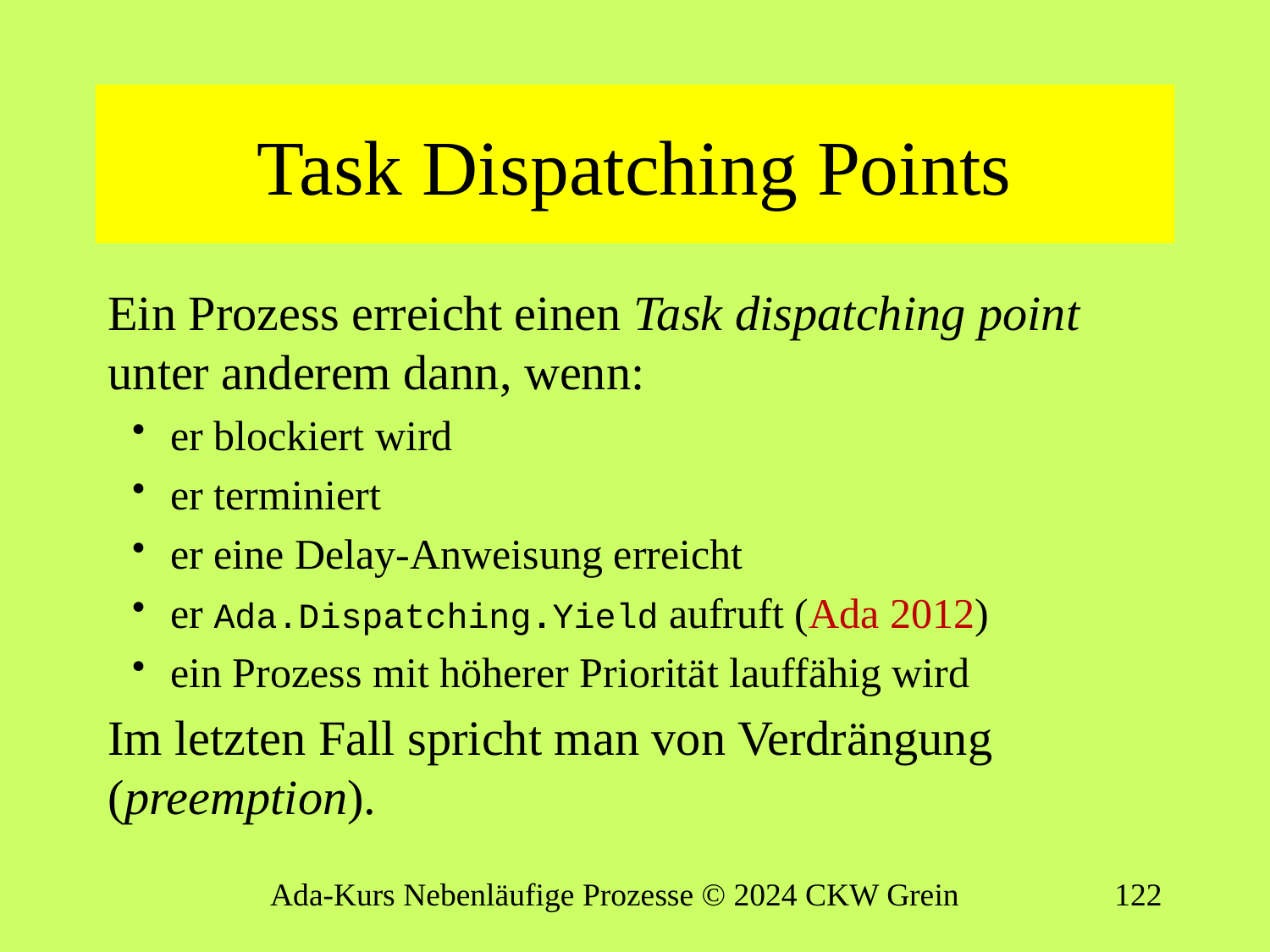

# Task Dispatching Points
Ein Prozess erreicht einen Task dispatching point unter anderem dann, wenn:
er blockiert wird
er terminiert
er eine Delay-Anweisung erreicht
er Ada.Dispatching.Yield aufruft (Ada 2012)
ein Prozess mit höherer Priorität lauffähig wird
Im letzten Fall spricht man von Verdrängung (preemption).
Ada-Kurs Nebenläufige Prozesse © 2024 CKW Grein
122